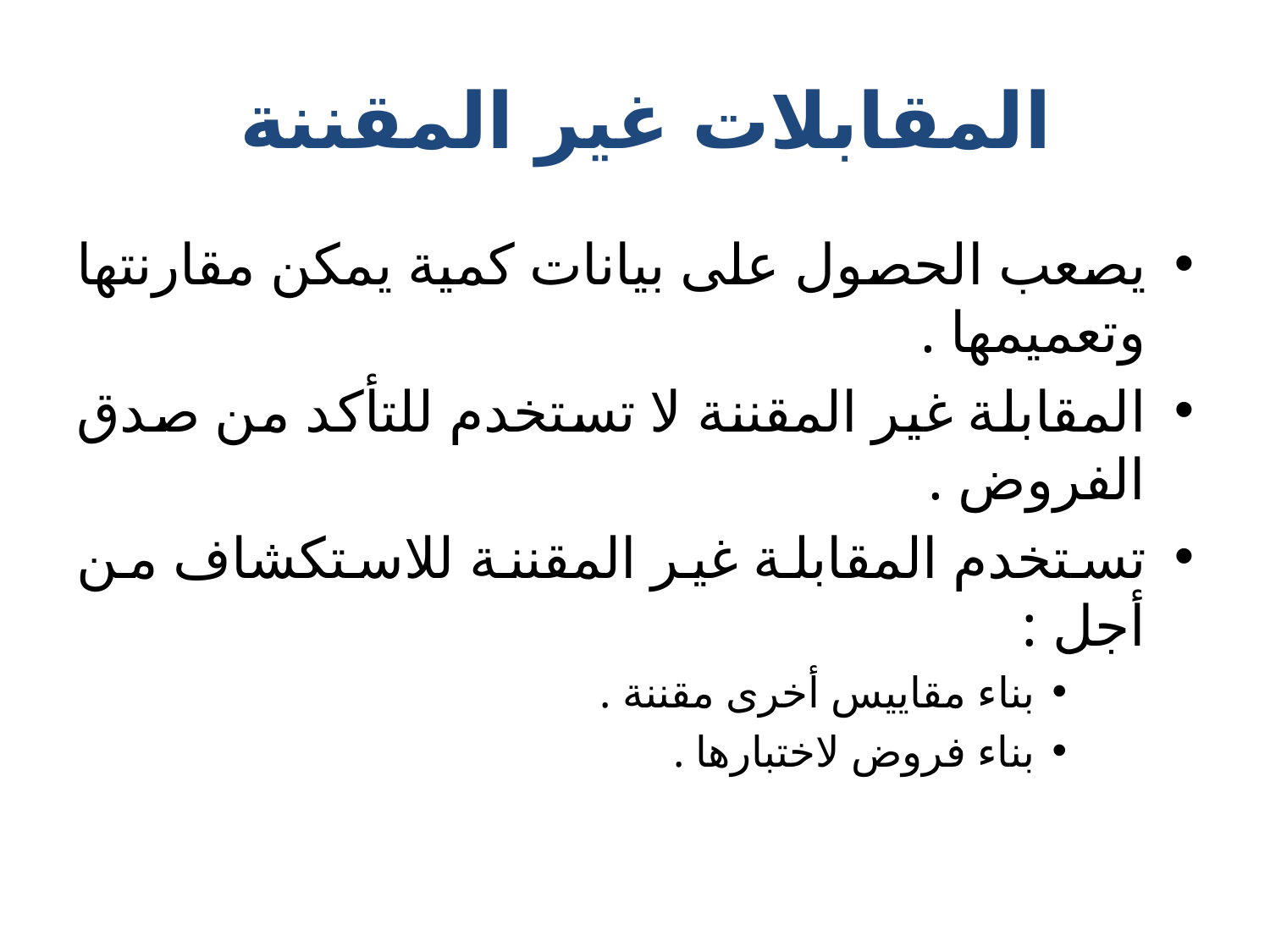

# المقابلات غير المقننة
يصعب الحصول على بيانات كمية يمكن مقارنتها وتعميمها .
المقابلة غير المقننة لا تستخدم للتأكد من صدق الفروض .
تستخدم المقابلة غير المقننة للاستكشاف من أجل :
بناء مقاييس أخرى مقننة .
بناء فروض لاختبارها .